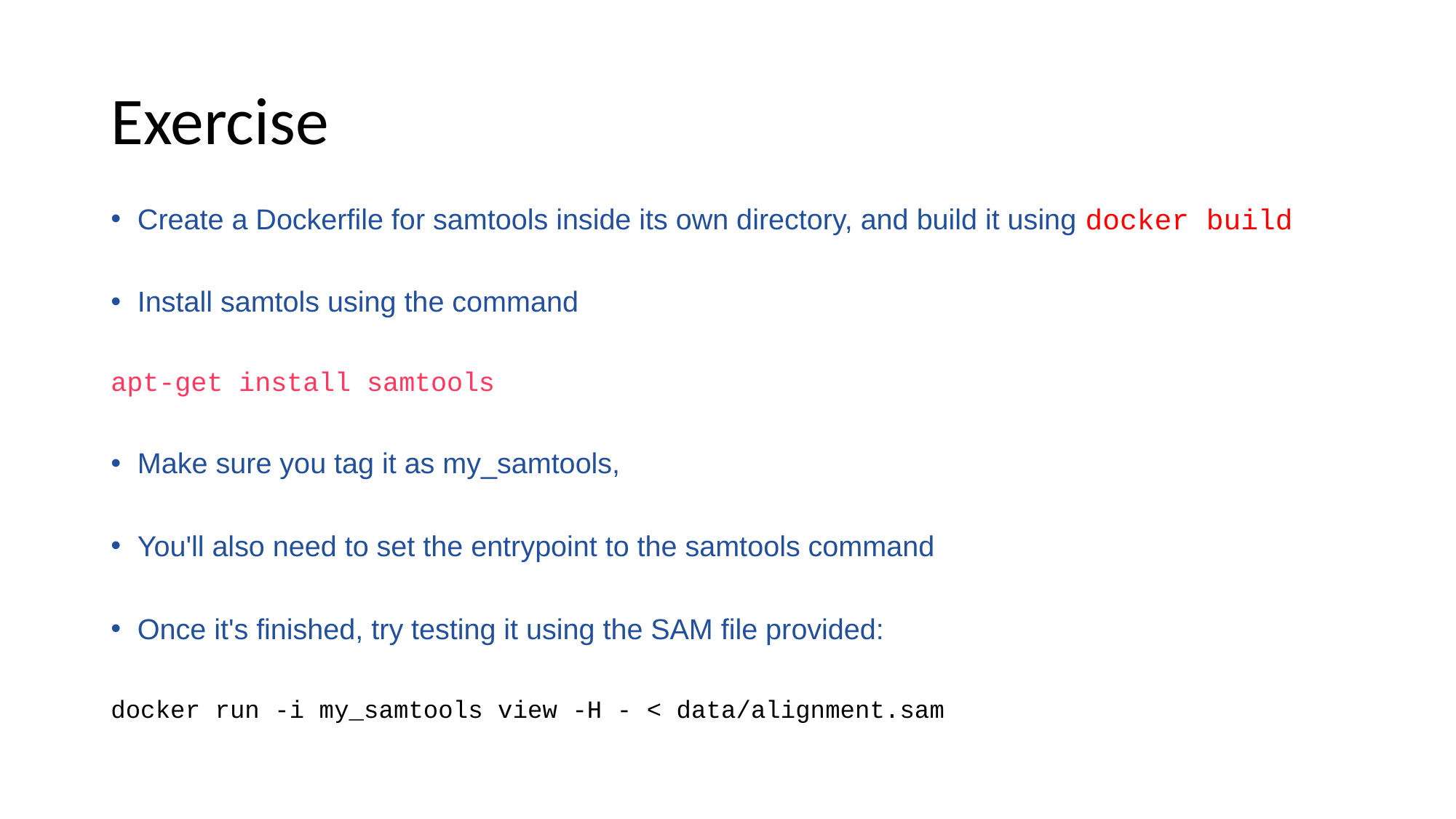

# Exercise

Create a Dockerfile for samtools inside its own directory, and build it using docker build

Install samtols using the command

apt-get install samtools

Make sure you tag it as my_samtools,

You'll also need to set the entrypoint to the samtools command

Once it's finished, try testing it using the SAM file provided:

docker run -i my_samtools view -H - < data/alignment.sam